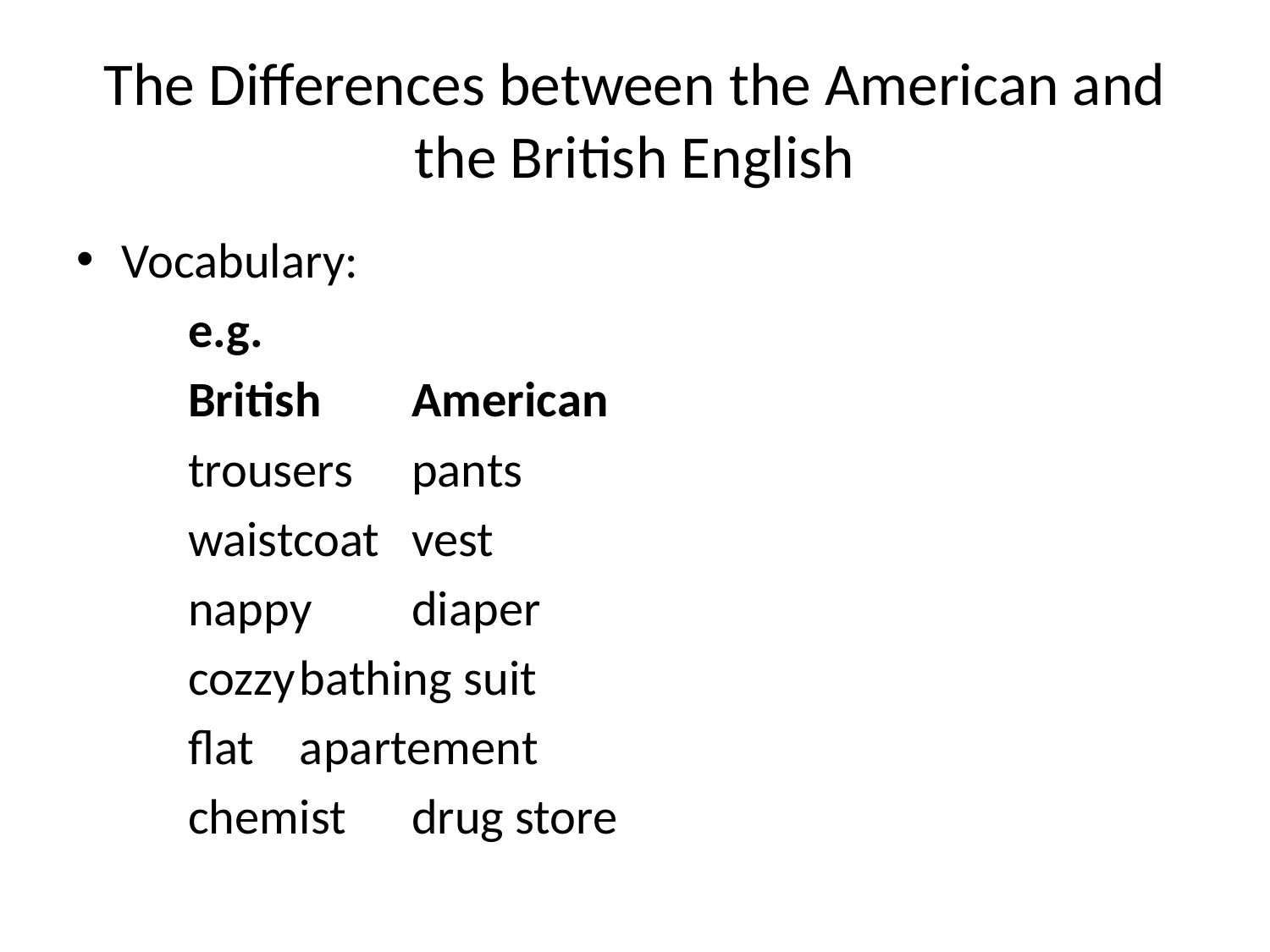

# The Differences between the American and the British English
Vocabulary:
	e.g.
	British		American
	trousers		pants
	waistcoat		vest
	nappy		diaper
	cozzy			bathing suit
	flat 			apartement
	chemist		drug store